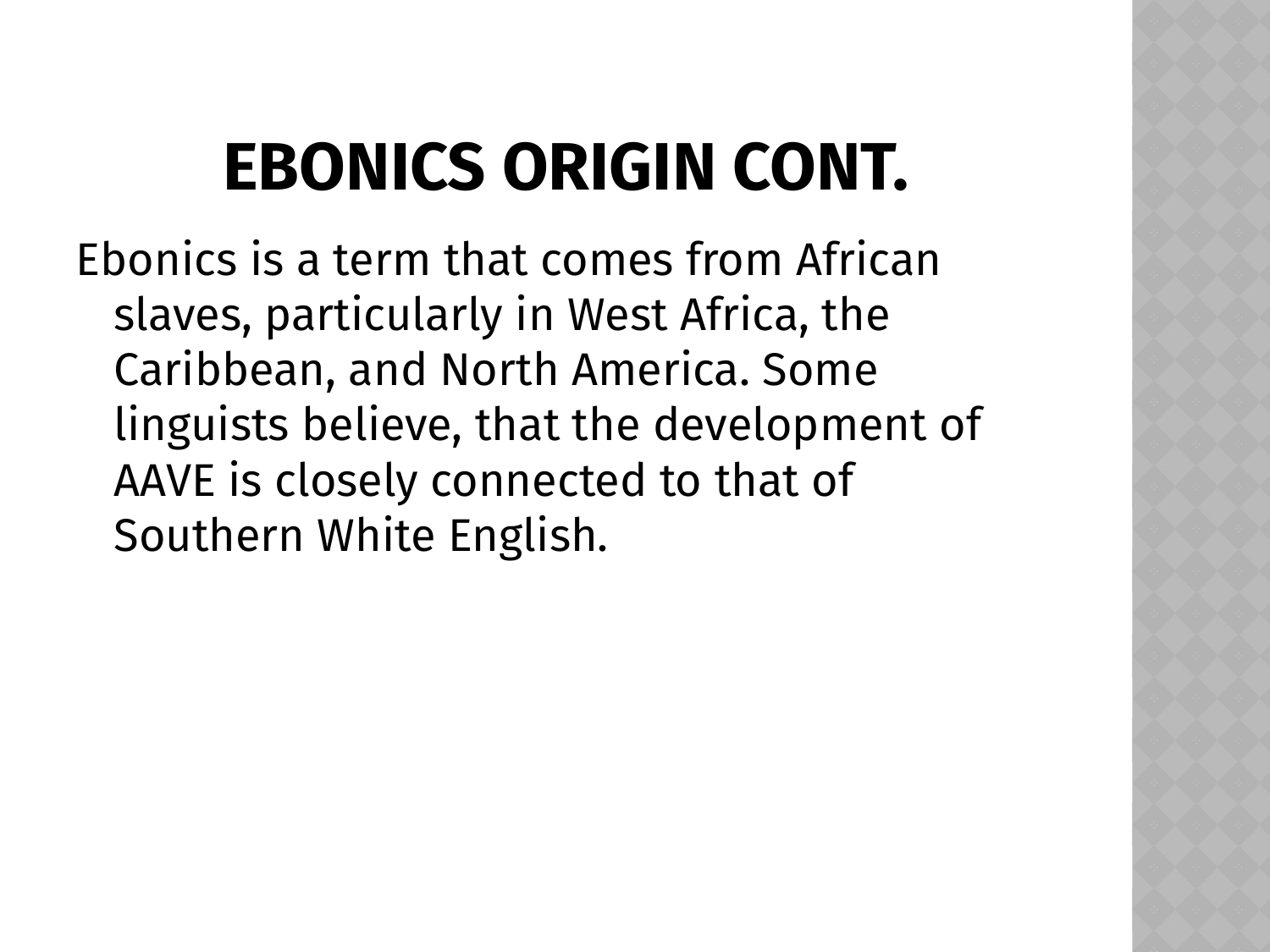

# Ebonics Origin Cont.
Ebonics is a term that comes from African slaves, particularly in West Africa, the Caribbean, and North America. Some linguists believe, that the development of AAVE is closely connected to that of Southern White English.